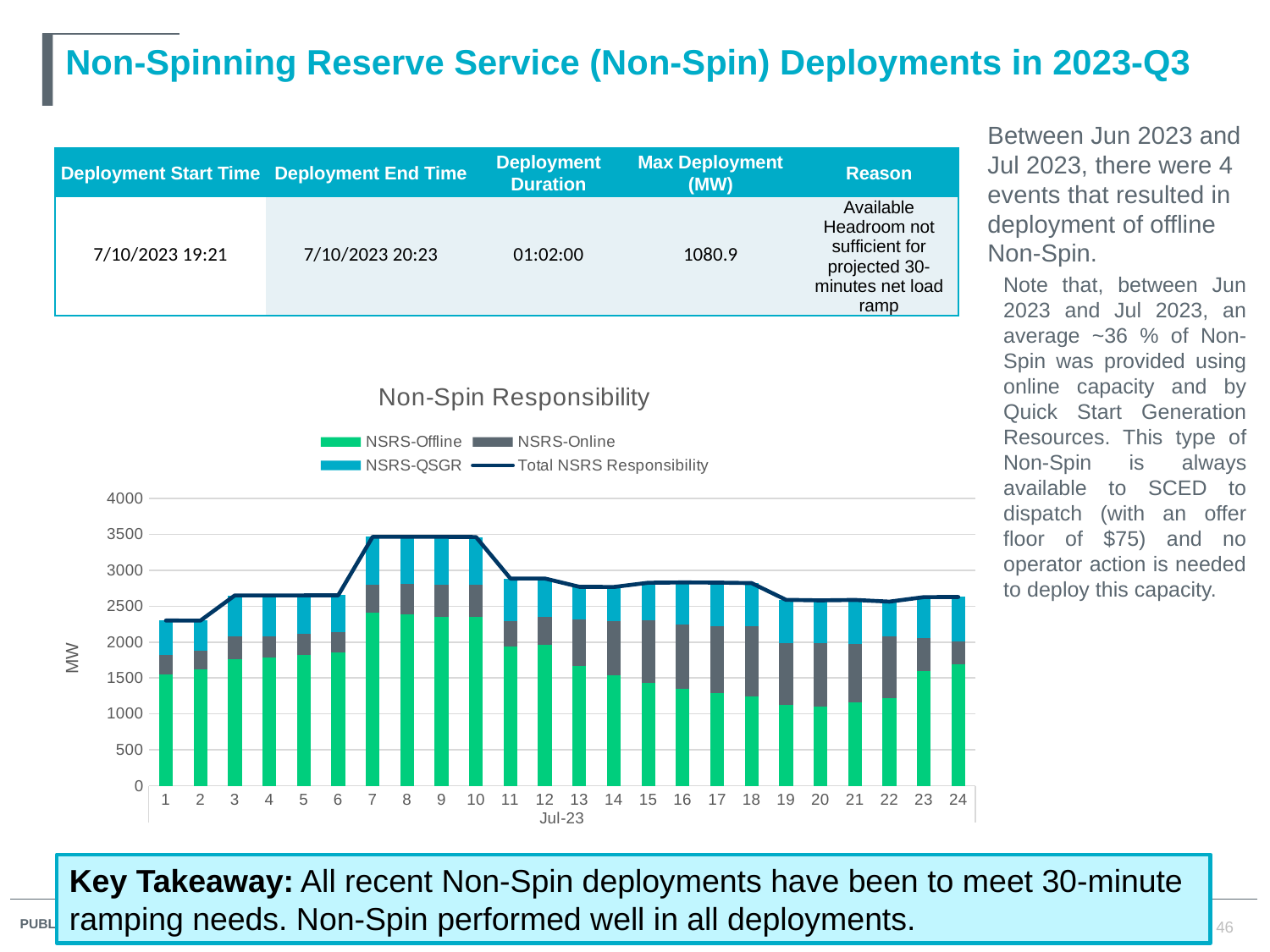

# Non-Spinning Reserve Service (Non-Spin) Deployments in 2023-Q3
Between Jun 2023 and Jul 2023, there were 4 events that resulted in deployment of offline Non-Spin.
Note that, between Jun 2023 and Jul 2023, an average ~36 % of Non-Spin was provided using online capacity and by Quick Start Generation Resources. This type of Non-Spin is always available to SCED to dispatch (with an offer floor of $75) and no operator action is needed to deploy this capacity.

| Deployment Start Time | Deployment End Time | Deployment Duration | Max Deployment (MW) | Reason |
| --- | --- | --- | --- | --- |
| 7/10/2023 19:21 | 7/10/2023 20:23 | 01:02:00 | 1080.9 | Available Headroom not sufficient for projected 30-minutes net load ramp |

### Chart: Non-Spin Responsibility

| Category | NSRS-Offline | NSRS-Online | NSRS-QSGR | Total NSRS Responsibility |
|---|---|---|---|---|
| 1 | 1553.8846467473816 | 271.62890612694525 | 475.13806361536825 | 2300.396744266633 |
| 2 | 1621.9249149839725 | 255.87242181839483 | 421.2154816042992 | 2299.0128606980848 |
| 3 | 1762.7944895492926 | 312.4973278660928 | 575.7048402601673 | 2650.996794669859 |
| 4 | 1782.4102350444564 | 298.469361089891 | 570.1364482756584 | 2651.0162077872983 |
| 5 | 1823.113808963568 | 297.9607467651367 | 530.0028979393744 | 2651.077408329133 |
| 6 | 1855.9452188024597 | 284.8080295439689 | 511.77903415310766 | 2652.532258064516 |
| 7 | 2405.2675640092743 | 395.80292670957505 | 665.4425822842505 | 3466.512892200101 |
| 8 | 2385.801957082364 | 423.43344368473174 | 657.7228949146886 | 3466.5064736643144 |
| 9 | 2355.0130151005524 | 448.835387076101 | 671.4032229761923 | 3467.0323446950606 |
| 10 | 2351.9233390333193 | 443.5994514342277 | 668.4609753393357 | 3463.8678962953627 |
| 11 | 1932.9860666713885 | 354.6355619122905 | 599.655815985895 | 2885.7937090473793 |
| 12 | 1959.5390065975728 | 390.1497906715639 | 537.5338897089804 | 2886.0871188256046 |
| 13 | 1668.6809067572317 | 642.1352380321872 | 460.3258176003733 | 2771.1419480846776 |
| 14 | 1536.5130183345848 | 756.8418169329243 | 481.9193643139255 | 2768.4129441784276 |
| 15 | 1432.1026648177256 | 869.2076568449697 | 525.9574235639265 | 2827.267806514617 |
| 16 | 1354.7870984615818 | 885.8493271027842 | 590.8087204810112 | 2831.4452022429437 |
| 17 | 1288.6912759917398 | 936.6900391607516 | 604.7638852029078 | 2829.6806561869957 |
| 18 | 1243.3173206785034 | 973.469761343733 | 609.4529189265544 | 2822.6722687752017 |
| 19 | 1121.0134916084428 | 866.1968340469945 | 601.1054868640438 | 2588.3158077116937 |
| 20 | 1101.4804712043654 | 879.2046878260951 | 609.1019429545248 | 2581.2923072076615 |
| 21 | 1158.0516626056165 | 816.3628598119943 | 618.4435543922648 | 2587.0967978200606 |
| 22 | 1216.3496755532199 | 868.9835382584603 | 479.22613522314253 | 2563.278745589718 |
| 23 | 1595.546788754963 | 457.0844932679207 | 574.438390977921 | 2626.998747794859 |
| 24 | 1693.4530375455656 | 320.26014361073896 | 615.328715701257 | 2629.0420315650204 |
Key Takeaway: All recent Non-Spin deployments have been to meet 30-minute ramping needs. Non-Spin performed well in all deployments.
46